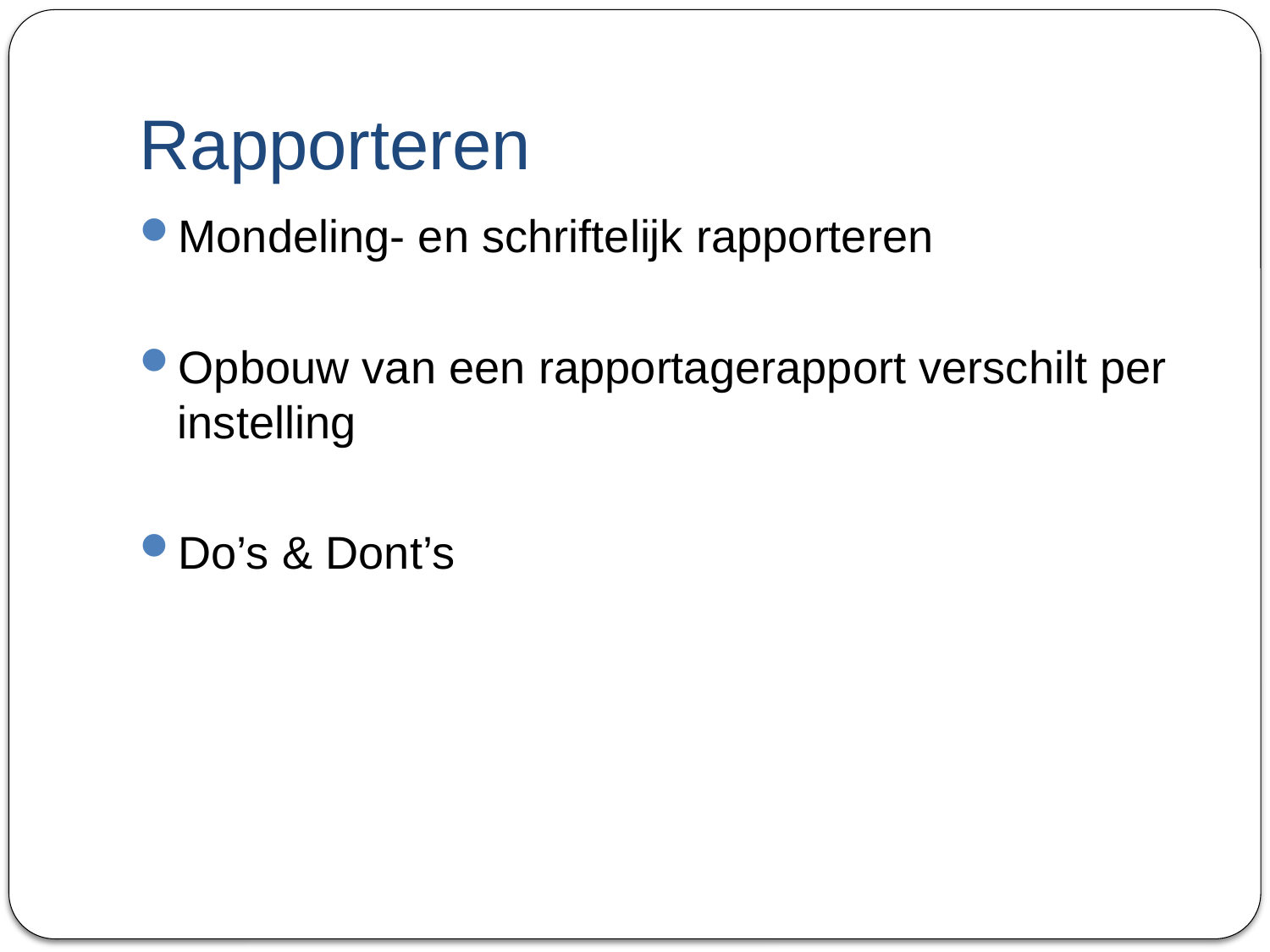

# Rapporteren
Mondeling- en schriftelijk rapporteren

Opbouw van een rapportagerapport verschilt per instelling

Do’s & Dont’s